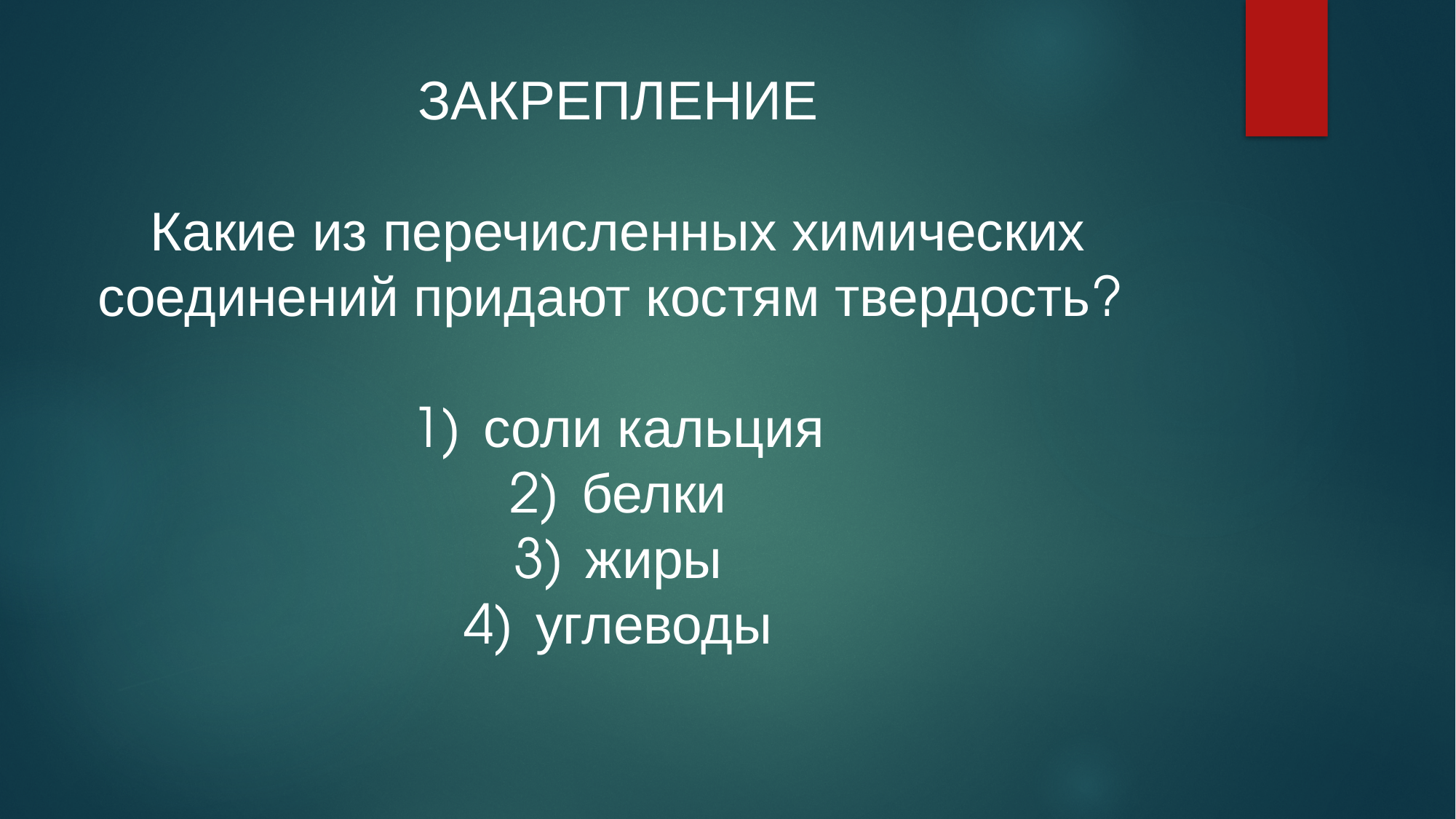

ЗАКРЕПЛЕНИЕ

Какие из перечисленных химических соединений придают костям твердость?

1)  соли кальция
2)  белки
3)  жиры
4)  углеводы